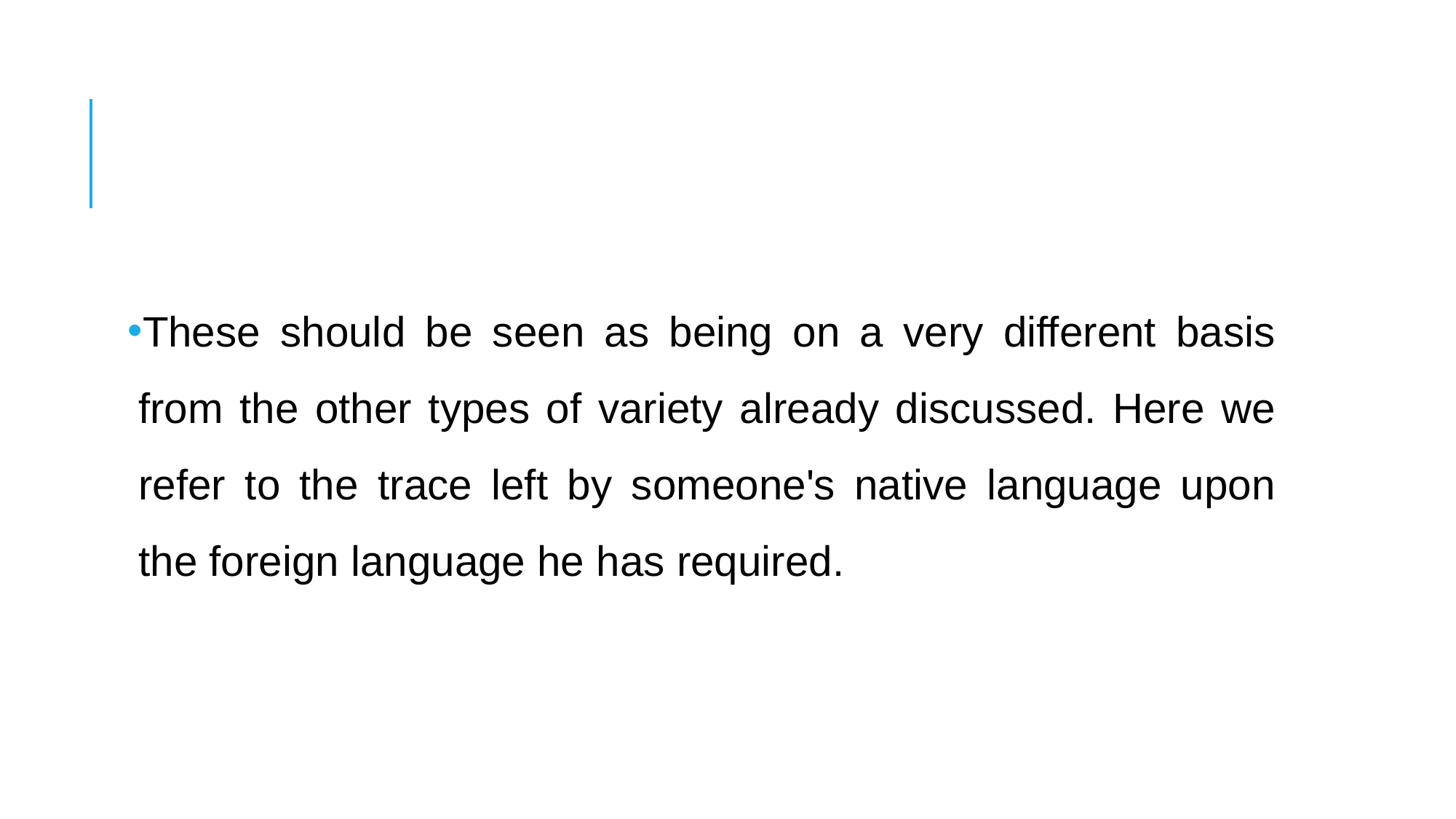

#
These should be seen as being on a very different basis from the other types of variety already discussed. Here we refer to the trace left by someone's native language upon the foreign language he has required.